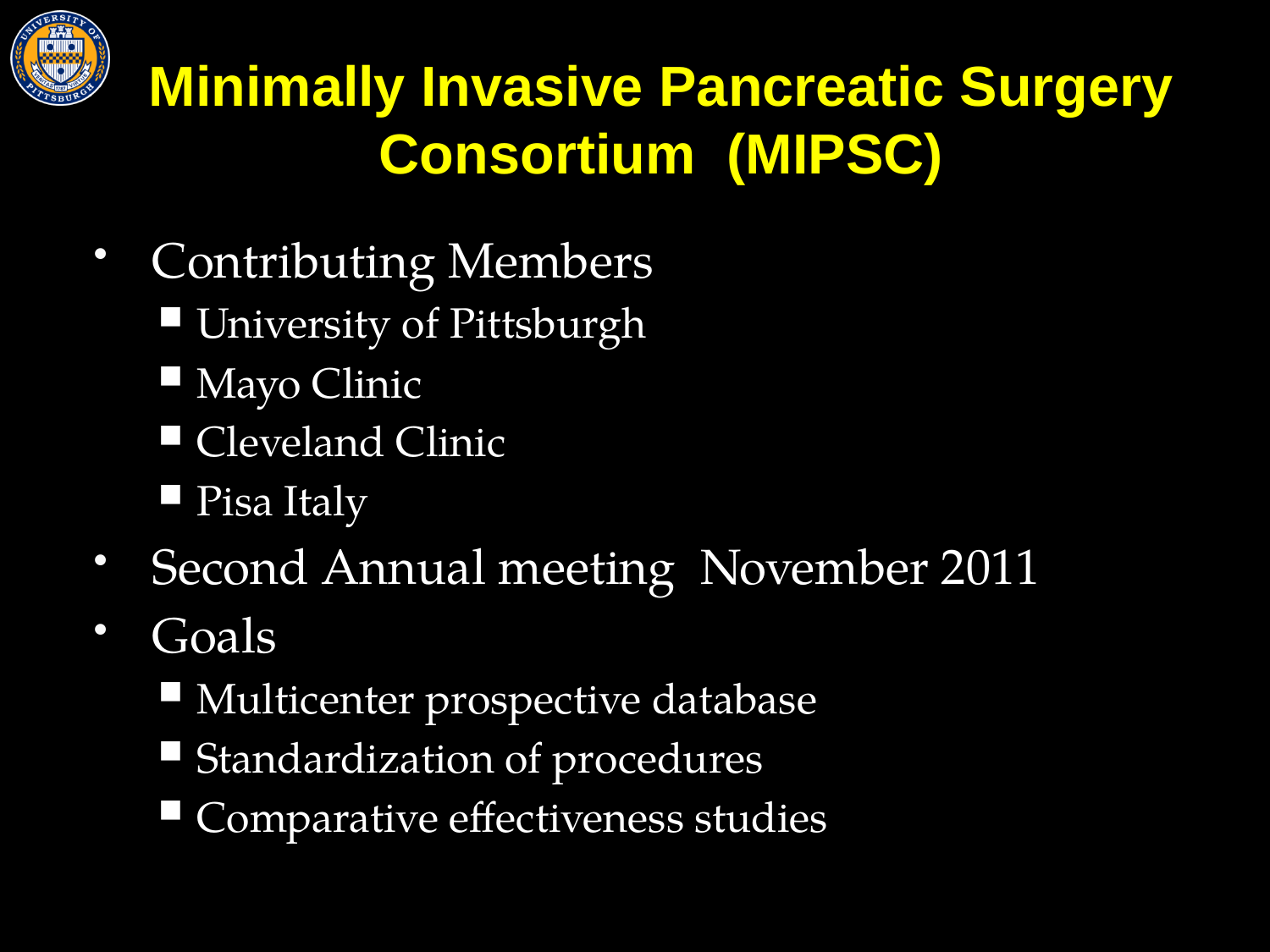

# Minimally Invasive Pancreatic Surgery Consortium  (MIPSC)
Contributing Members
University of Pittsburgh
Mayo Clinic
Cleveland Clinic
Pisa Italy
Second Annual meeting  November 2011
Goals
Multicenter prospective database
Standardization of procedures
Comparative effectiveness studies